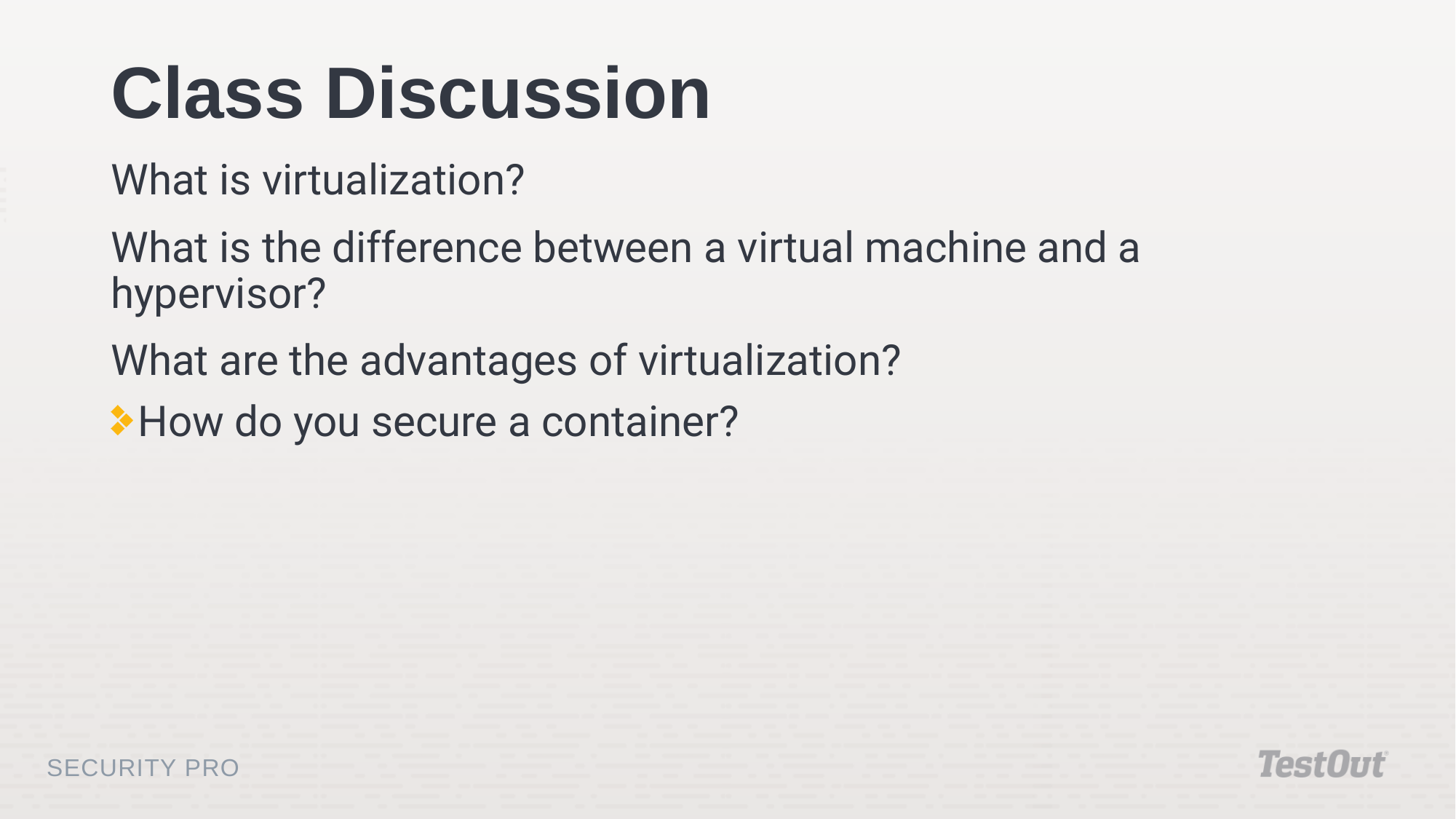

# Class Discussion
What is virtualization?
What is the difference between a virtual machine and a hypervisor?
What are the advantages of virtualization?
How do you secure a container?
Security Pro